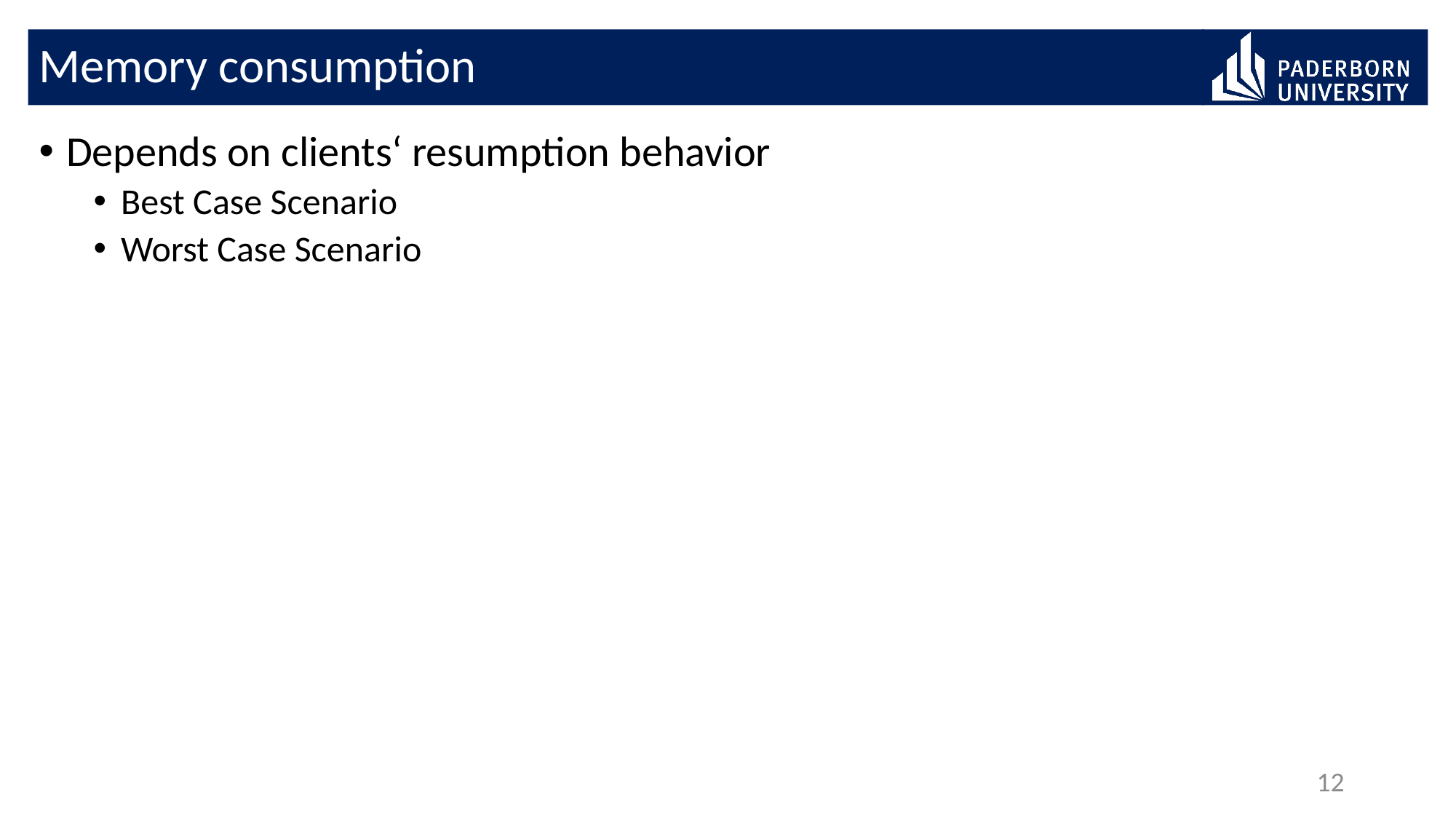

# Memory consumption
Depends on clients‘ resumption behavior
Best Case Scenario
Worst Case Scenario
12